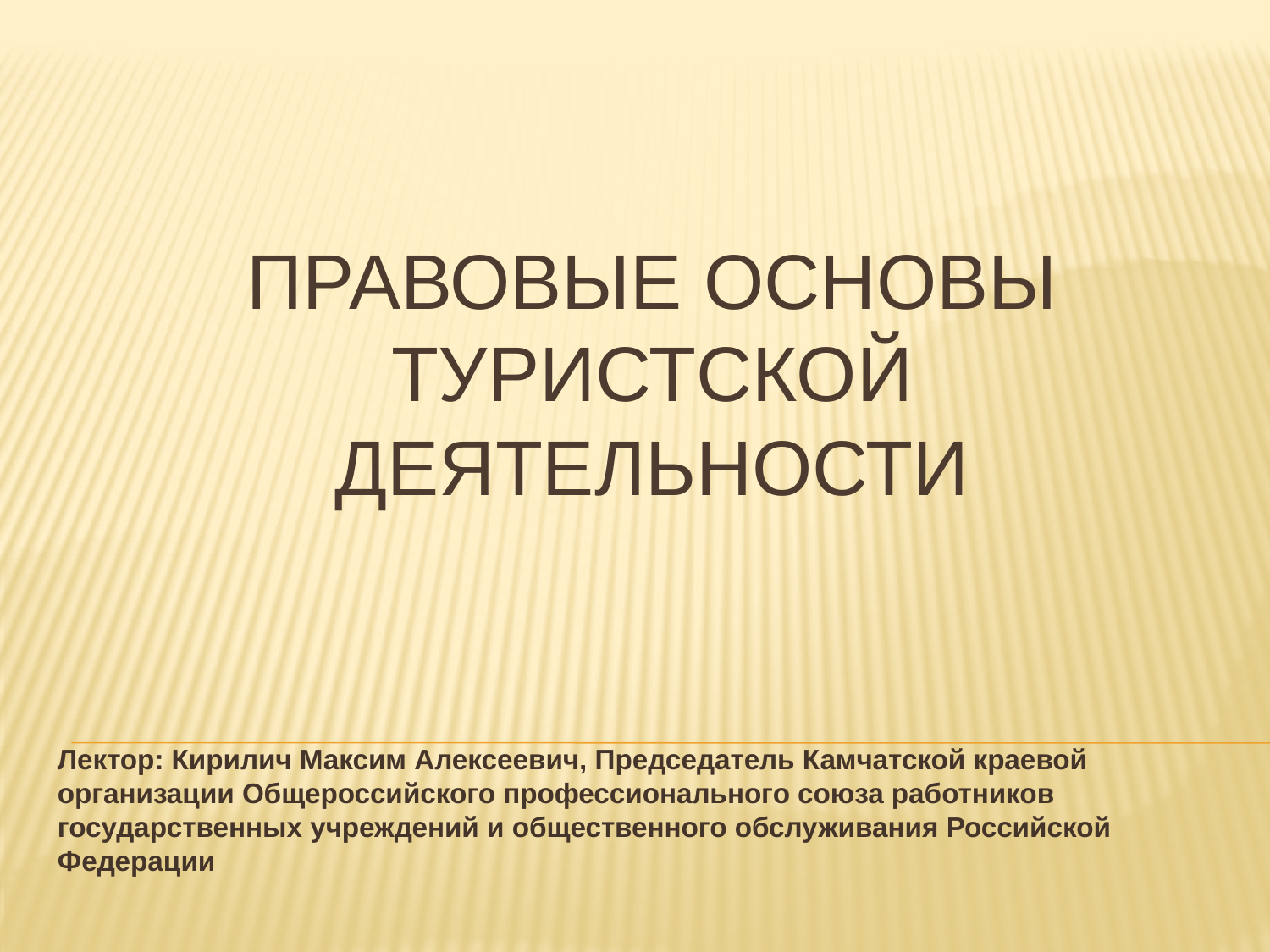

# ПРАВОВЫЕ ОСНОВЫ ТУРИСТСКОЙ ДЕЯТЕЛЬНОСТИ
Лектор: Кирилич Максим Алексеевич, Председатель Камчатской краевой организации Общероссийского профессионального союза работников государственных учреждений и общественного обслуживания Российской Федерации